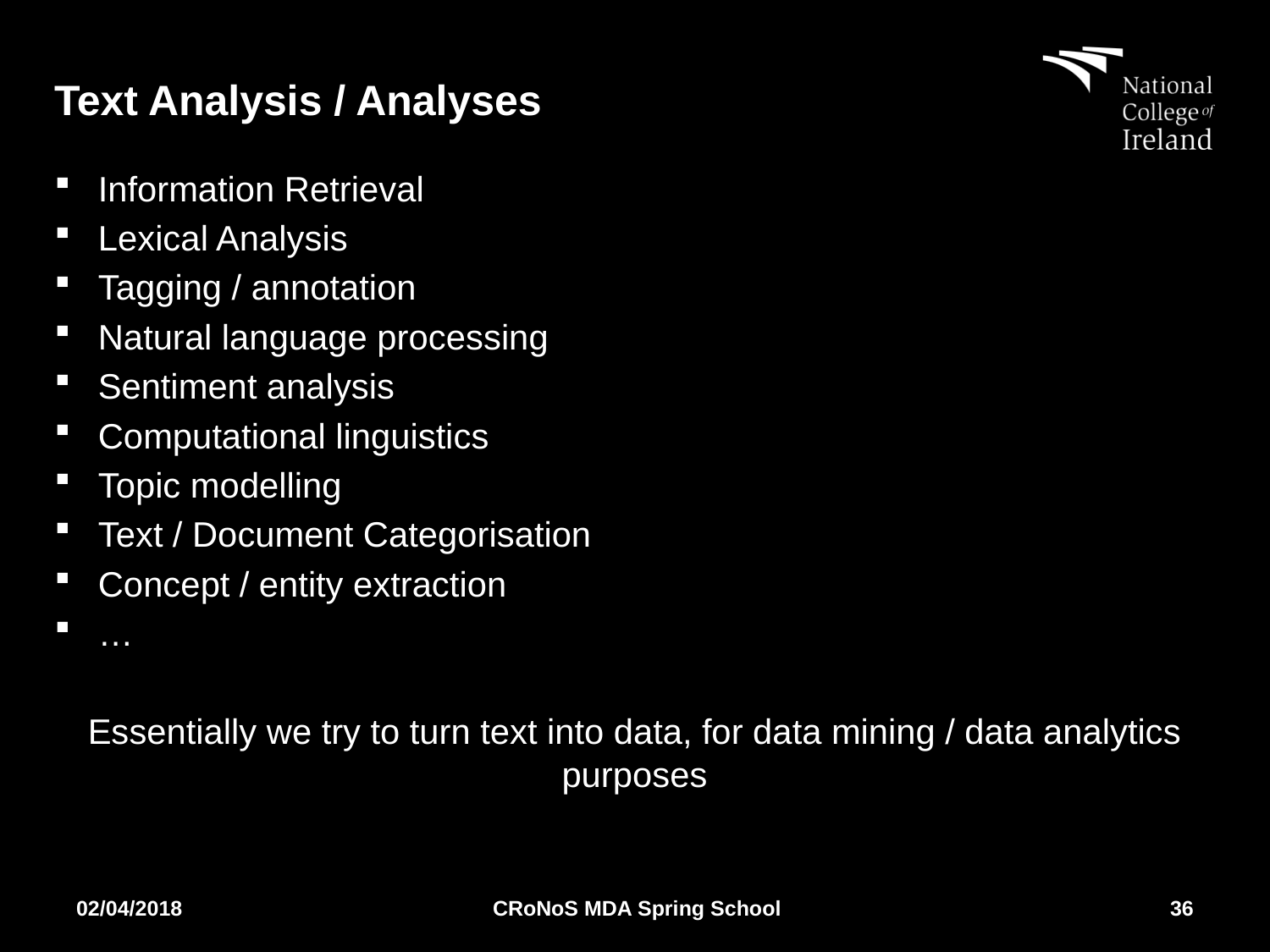

# Text Analysis / Analyses
Information Retrieval
Lexical Analysis
Tagging / annotation
Natural language processing
Sentiment analysis
Computational linguistics
Topic modelling
Text / Document Categorisation
Concept / entity extraction
…

Essentially we try to turn text into data, for data mining / data analytics purposes

02/04/2018
CRoNoS MDA Spring School
36